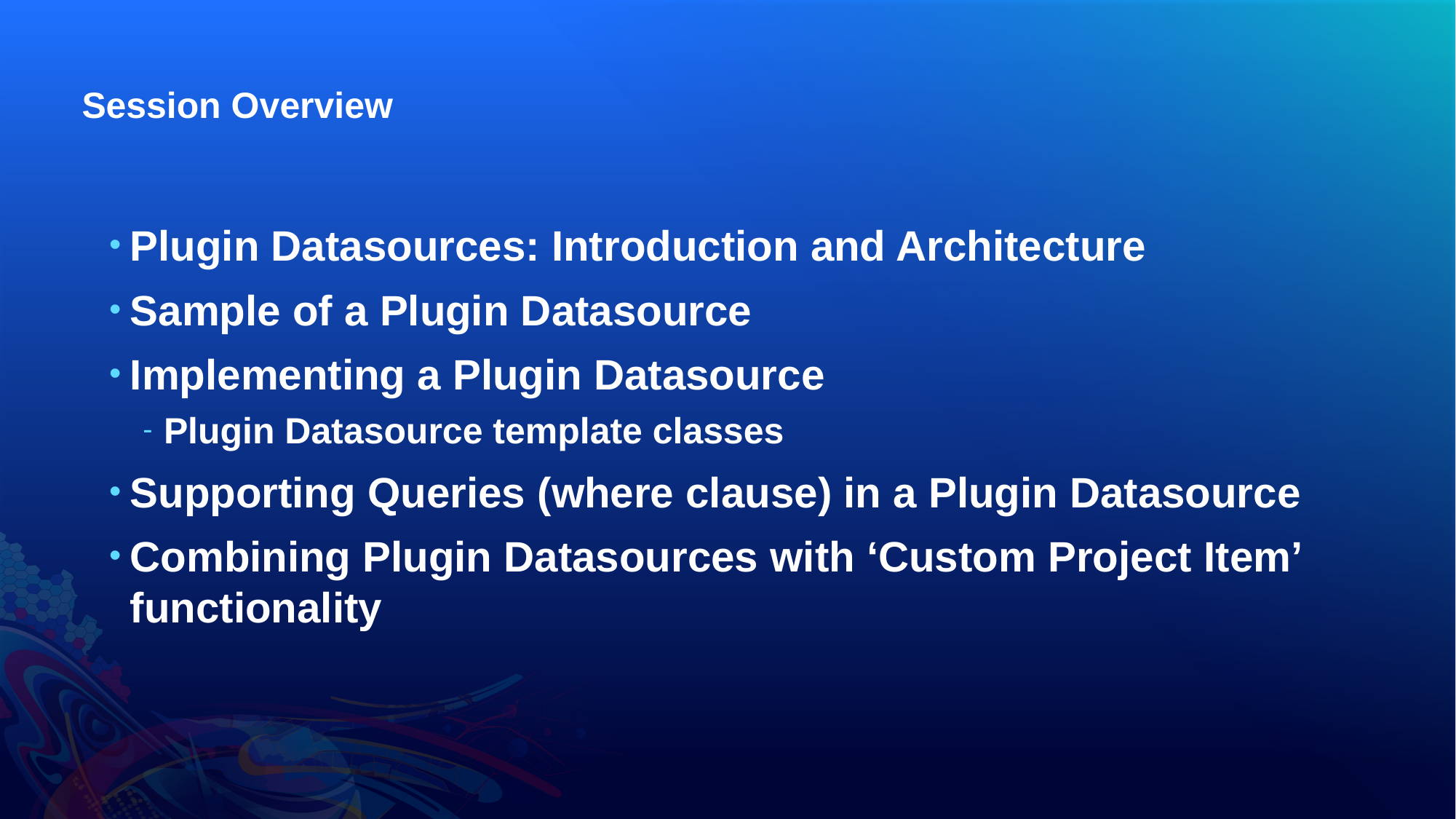

# Session Overview
Plugin Datasources: Introduction and Architecture
Sample of a Plugin Datasource
Implementing a Plugin Datasource
Plugin Datasource template classes
Supporting Queries (where clause) in a Plugin Datasource
Combining Plugin Datasources with ‘Custom Project Item’ functionality